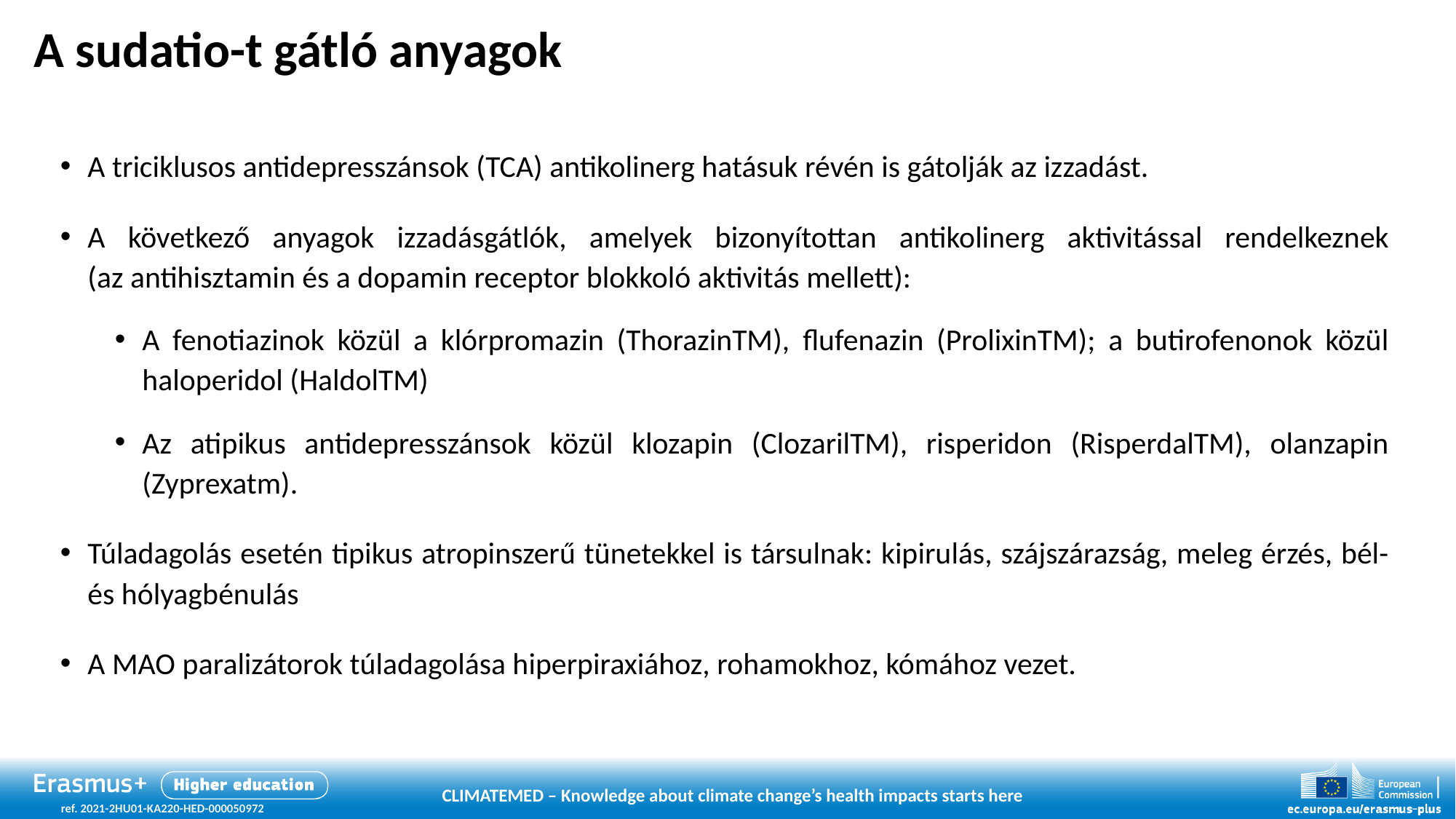

# A sudatio-t gátló anyagok
A triciklusos antidepresszánsok (TCA) antikolinerg hatásuk révén is gátolják az izzadást.
A következő anyagok izzadásgátlók, amelyek bizonyítottan antikolinerg aktivitással rendelkeznek
(az antihisztamin és a dopamin receptor blokkoló aktivitás mellett):
A fenotiazinok közül a klórpromazin (ThorazinTM), flufenazin (ProlixinTM); a butirofenonok közül haloperidol (HaldolTM)
Az atipikus antidepresszánsok közül klozapin (ClozarilTM), risperidon (RisperdalTM), olanzapin (Zyprexatm).
Túladagolás esetén tipikus atropinszerű tünetekkel is társulnak: kipirulás, szájszárazság, meleg érzés, bél- és hólyagbénulás
A MAO paralizátorok túladagolása hiperpiraxiához, rohamokhoz, kómához vezet.